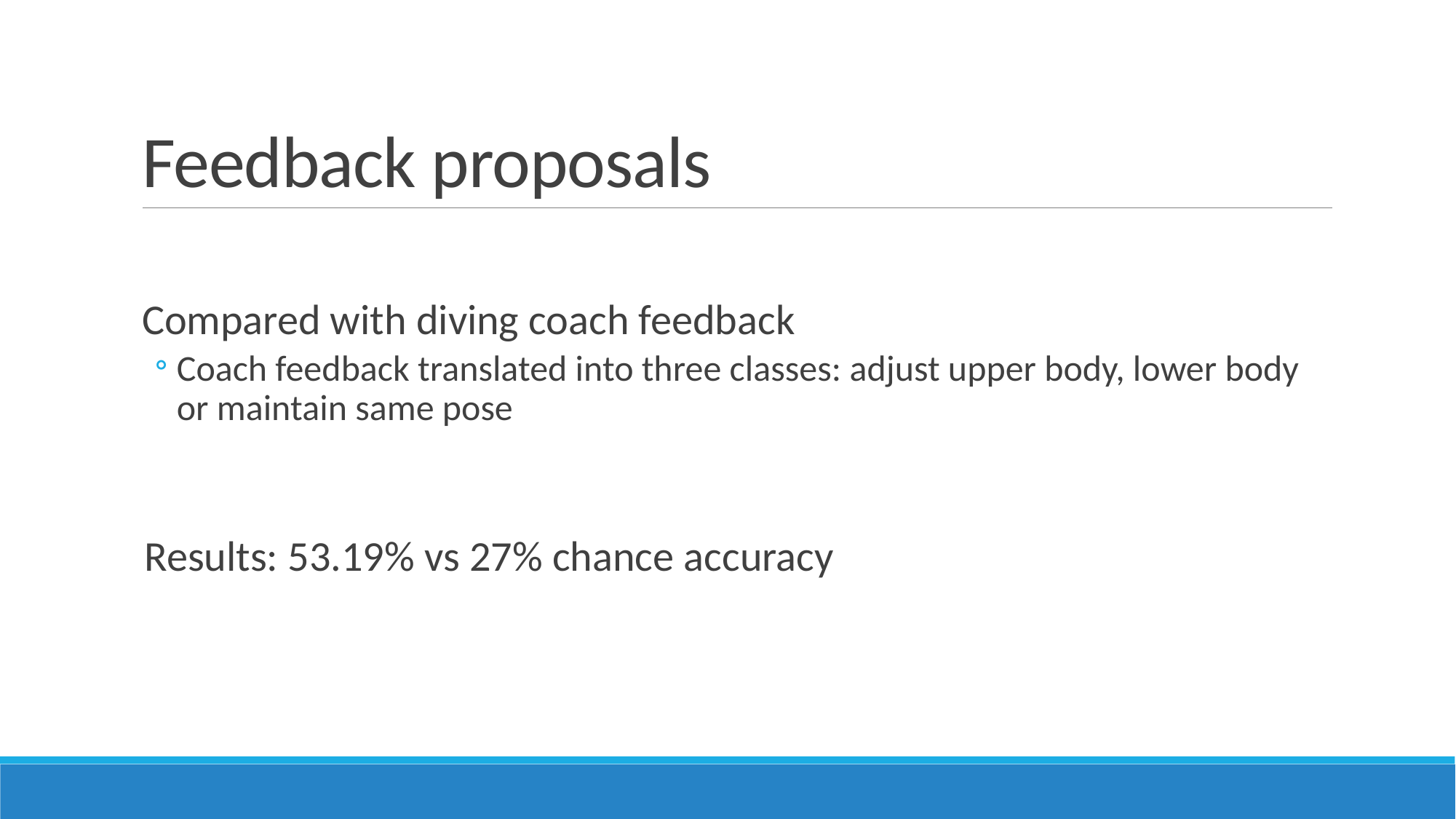

# Feedback proposals

Compared with diving coach feedback
Coach feedback translated into three classes: adjust upper body, lower body or maintain same pose

Results: 53.19% vs 27% chance accuracy